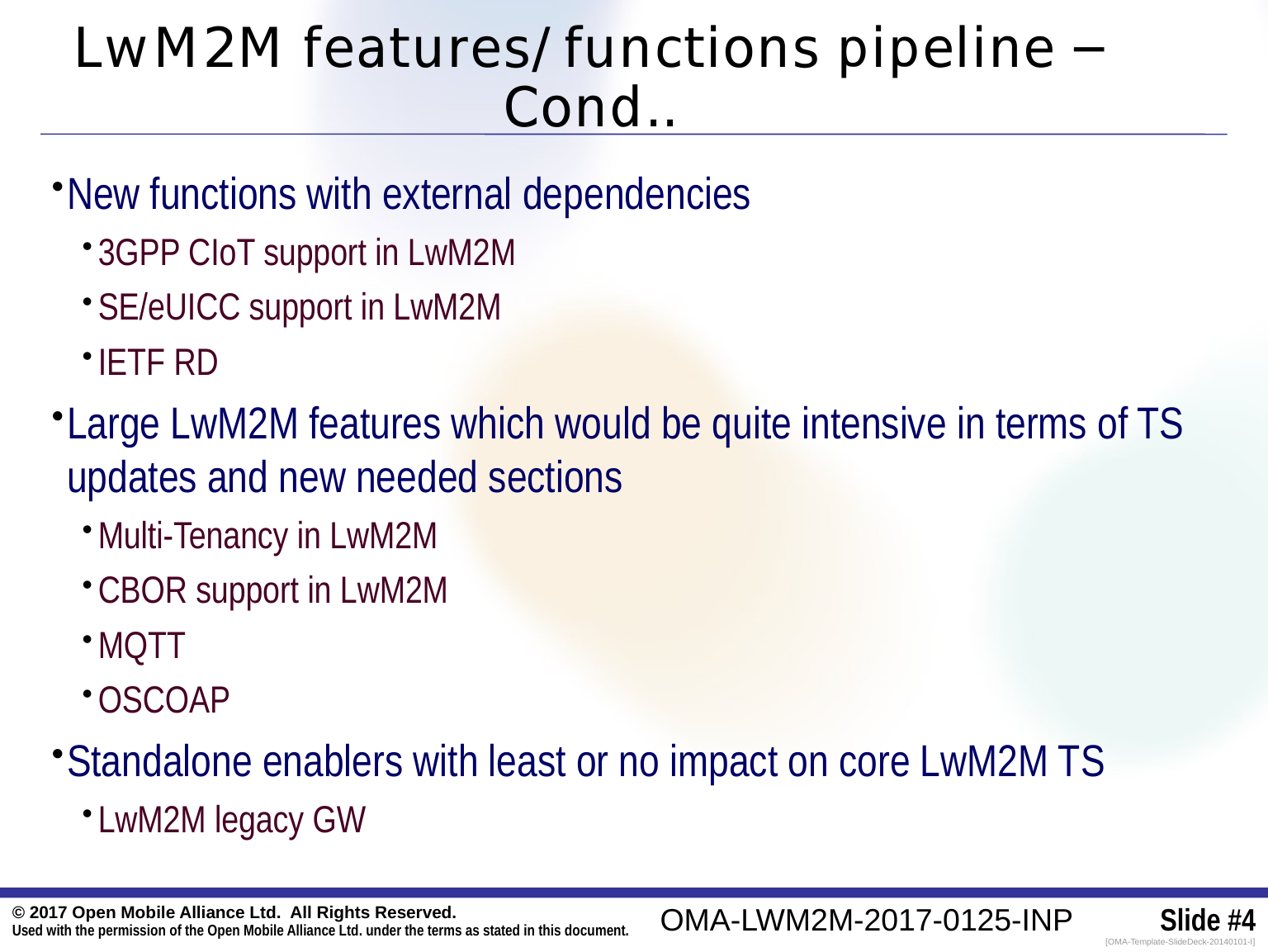

LwM2M features/functions pipeline – Cond..
New functions with external dependencies
3GPP CIoT support in LwM2M
SE/eUICC support in LwM2M
IETF RD
Large LwM2M features which would be quite intensive in terms of TS updates and new needed sections
Multi-Tenancy in LwM2M
CBOR support in LwM2M
MQTT
OSCOAP
Standalone enablers with least or no impact on core LwM2M TS
LwM2M legacy GW